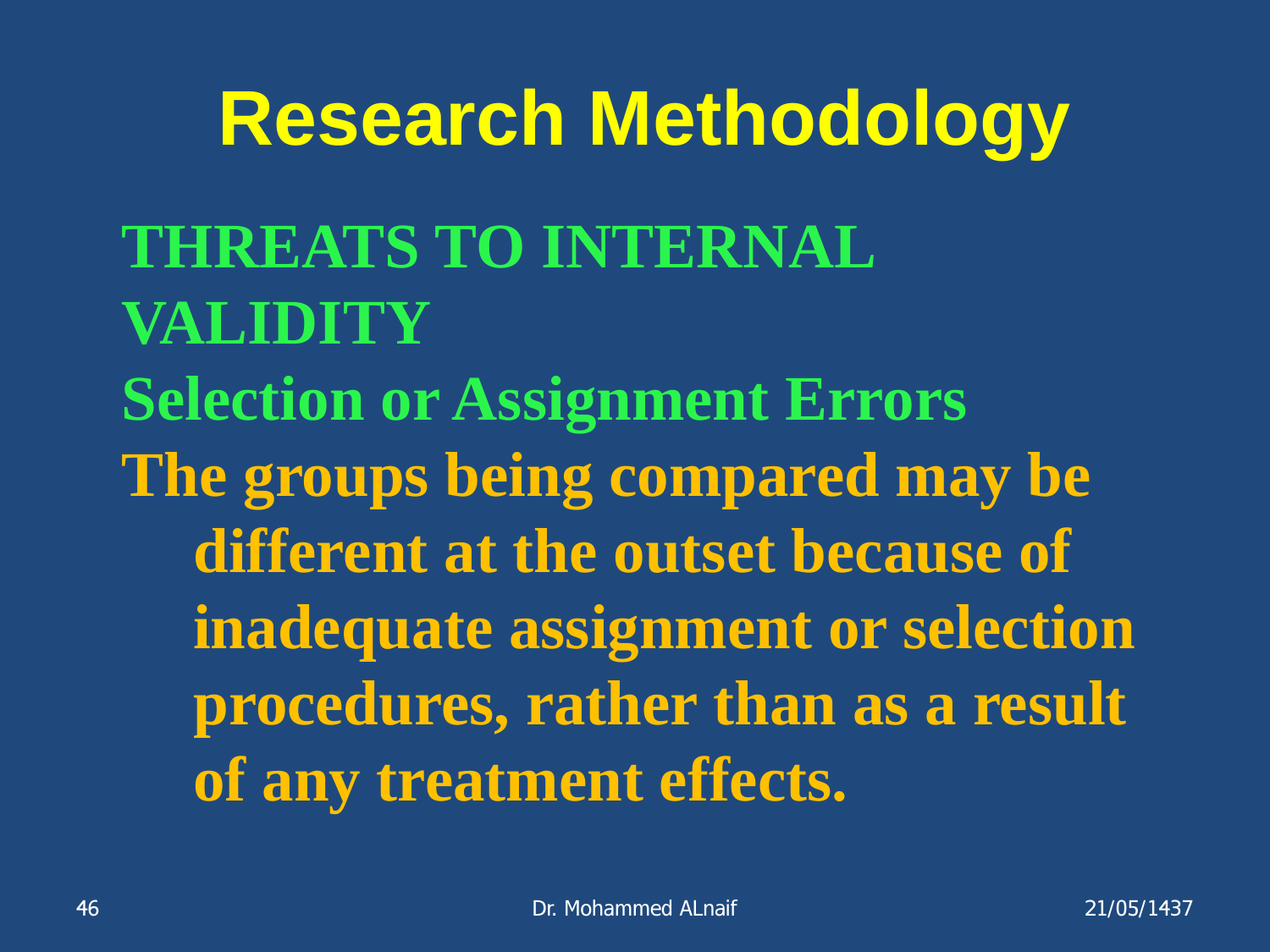

# Research Methodology
THREATS TO INTERNAL VALIDITY
Selection or Assignment Errors
The groups being compared may be different at the outset because of inadequate assignment or selection procedures, rather than as a result of any treatment effects.
46
Dr. Mohammed ALnaif
21/05/1437